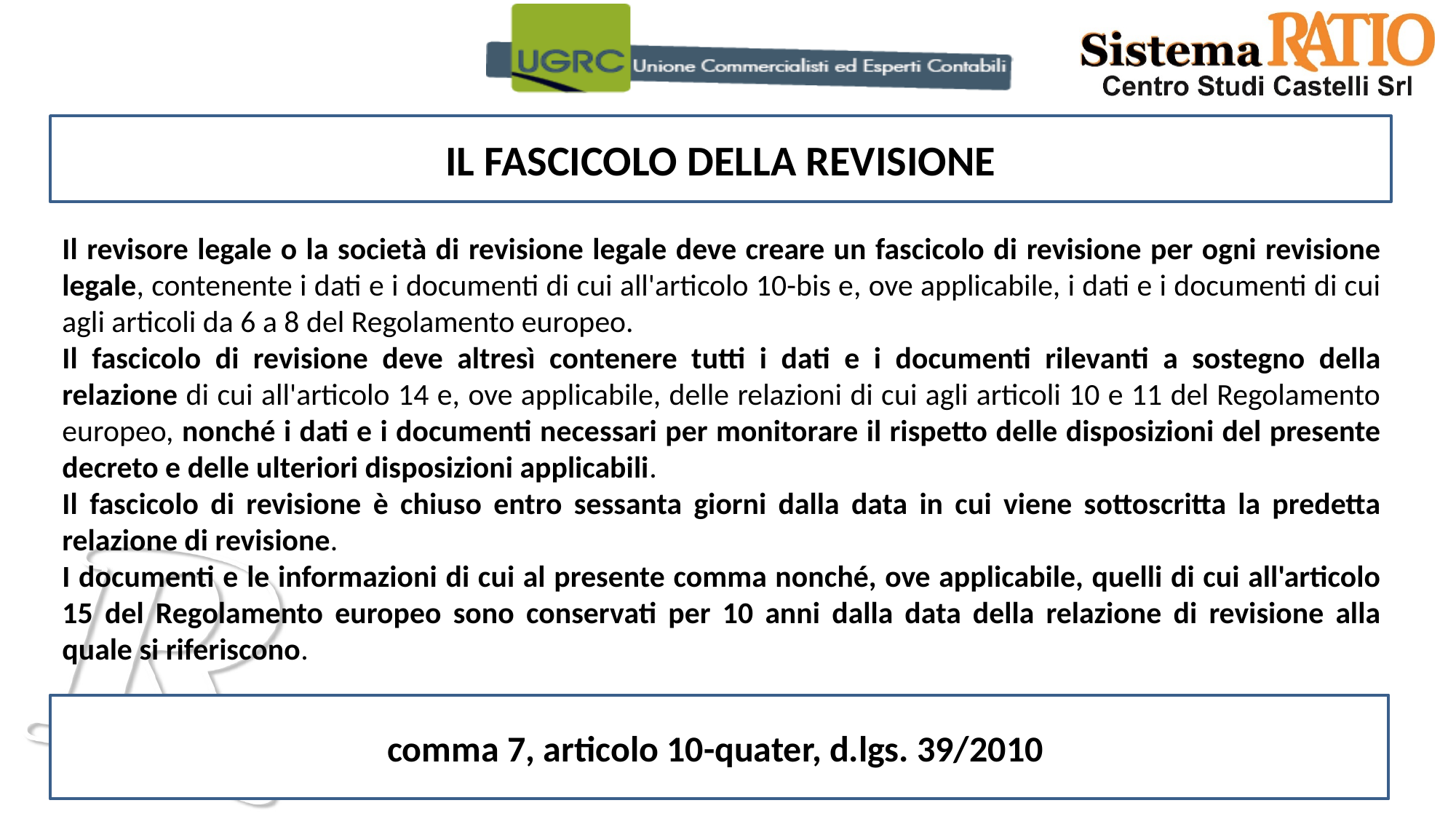

IL FASCICOLO DELLA REVISIONE
Il revisore legale o la società di revisione legale deve creare un fascicolo di revisione per ogni revisione legale, contenente i dati e i documenti di cui all'articolo 10-bis e, ove applicabile, i dati e i documenti di cui agli articoli da 6 a 8 del Regolamento europeo.
Il fascicolo di revisione deve altresì contenere tutti i dati e i documenti rilevanti a sostegno della relazione di cui all'articolo 14 e, ove applicabile, delle relazioni di cui agli articoli 10 e 11 del Regolamento europeo, nonché i dati e i documenti necessari per monitorare il rispetto delle disposizioni del presente decreto e delle ulteriori disposizioni applicabili.
Il fascicolo di revisione è chiuso entro sessanta giorni dalla data in cui viene sottoscritta la predetta relazione di revisione.
I documenti e le informazioni di cui al presente comma nonché, ove applicabile, quelli di cui all'articolo 15 del Regolamento europeo sono conservati per 10 anni dalla data della relazione di revisione alla quale si riferiscono.
comma 7, articolo 10-quater, d.lgs. 39/2010